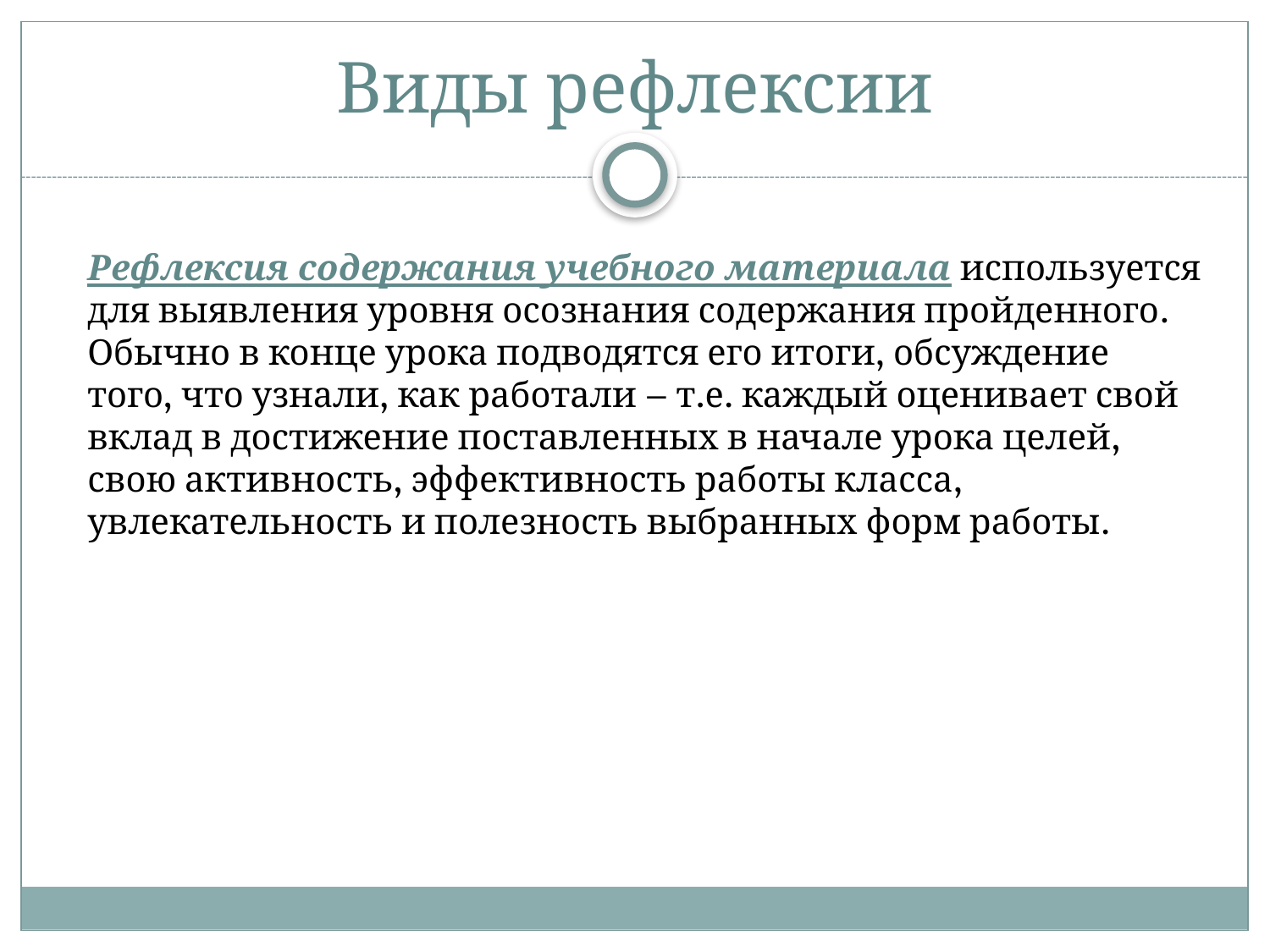

Виды рефлексии
Рефлексия содержания учебного материала используется для выявления уровня осознания содержания пройденного. Обычно в конце урока подводятся его итоги, обсуждение того, что узнали, как работали – т.е. каждый оценивает свой вклад в достижение поставленных в начале урока целей, свою активность, эффективность работы класса, увлекательность и полезность выбранных форм работы.